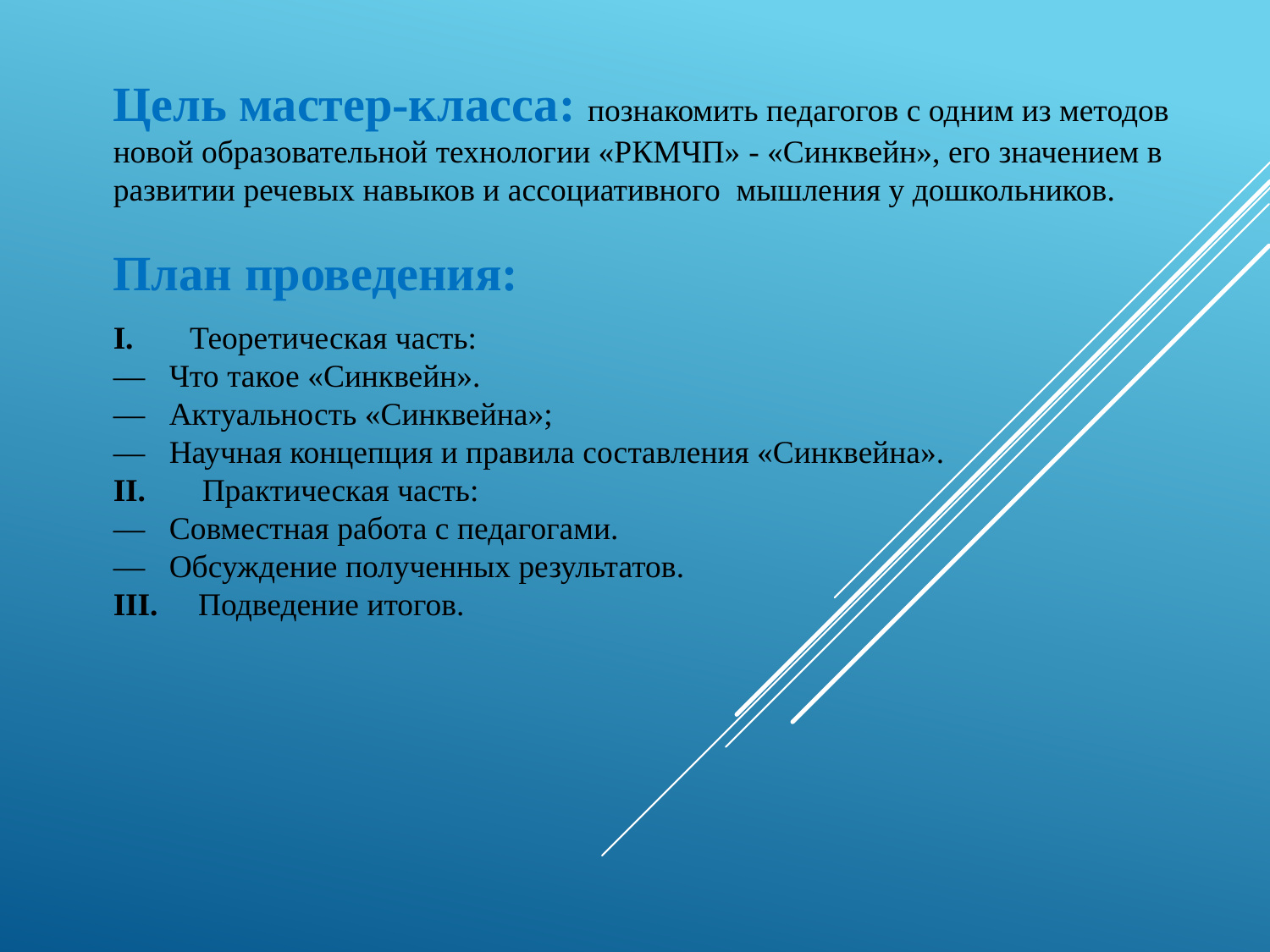

Цель мастер-класса: познакомить педагогов с одним из методов новой образовательной технологии «РКМЧП» - «Синквейн», его значением в развитии речевых навыков и ассоциативного  мышления у дошкольников.

План проведения:

I.       Теоретическая часть:
—   Что такое «Синквейн».
—   Актуальность «Синквейна»;
—   Научная концепция и правила составления «Синквейна».
II.       Практическая часть:
—   Совместная работа с педагогами.
—   Обсуждение полученных результатов.
III.     Подведение итогов.